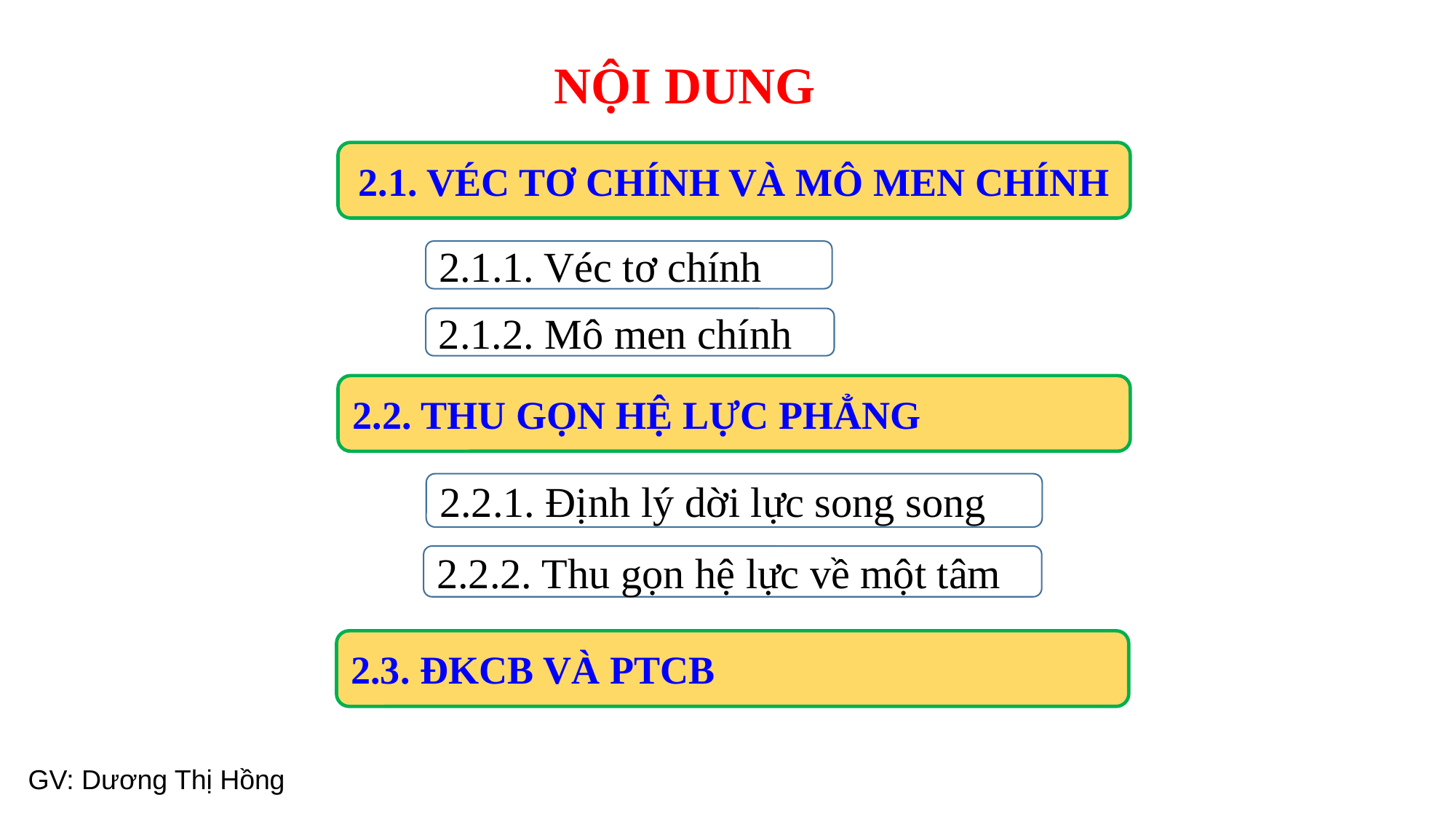

NỘI DUNG
2.1. VÉC TƠ CHÍNH VÀ MÔ MEN CHÍNH
2.1.1. Véc tơ chính
2.1.2. Mô men chính
2.2. THU GỌN HỆ LỰC PHẲNG
2.2.1. Định lý dời lực song song
2.2.2. Thu gọn hệ lực về một tâm
2.3. ĐKCB VÀ PTCB
GV: Dương Thị Hồng